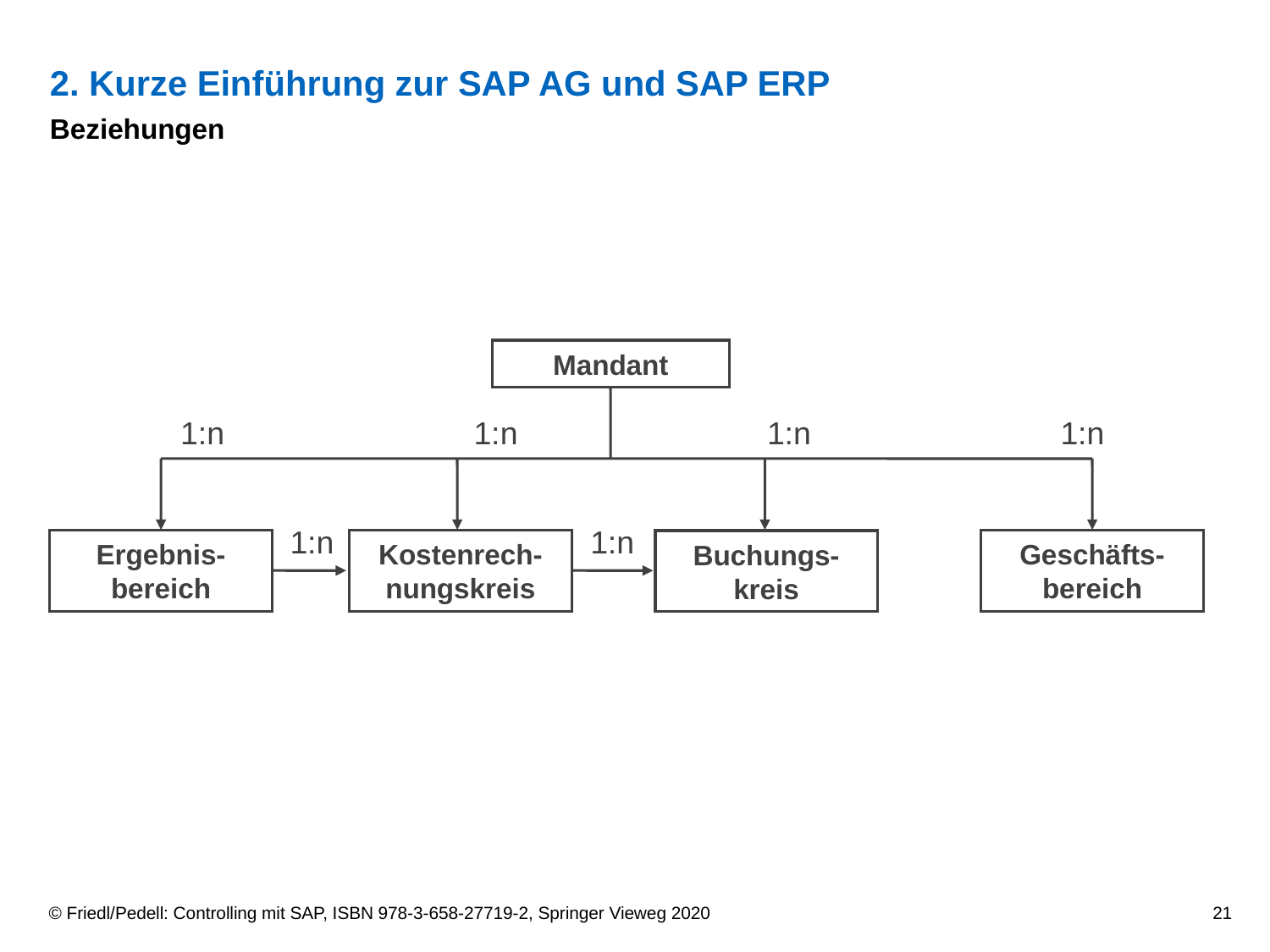

# 2. Kurze Einführung zur SAP AG und SAP ERP
Beziehungen
Mandant

1:n
1:n
1:n
1:n

1:n
1:n
Ergebnis-
bereich
Kostenrech-
nungskreis
Geschäfts-
bereich
Buchungs-
kreis

© Friedl/Pedell: Controlling mit SAP, ISBN 978-3-658-27719-2, Springer Vieweg 2020
21